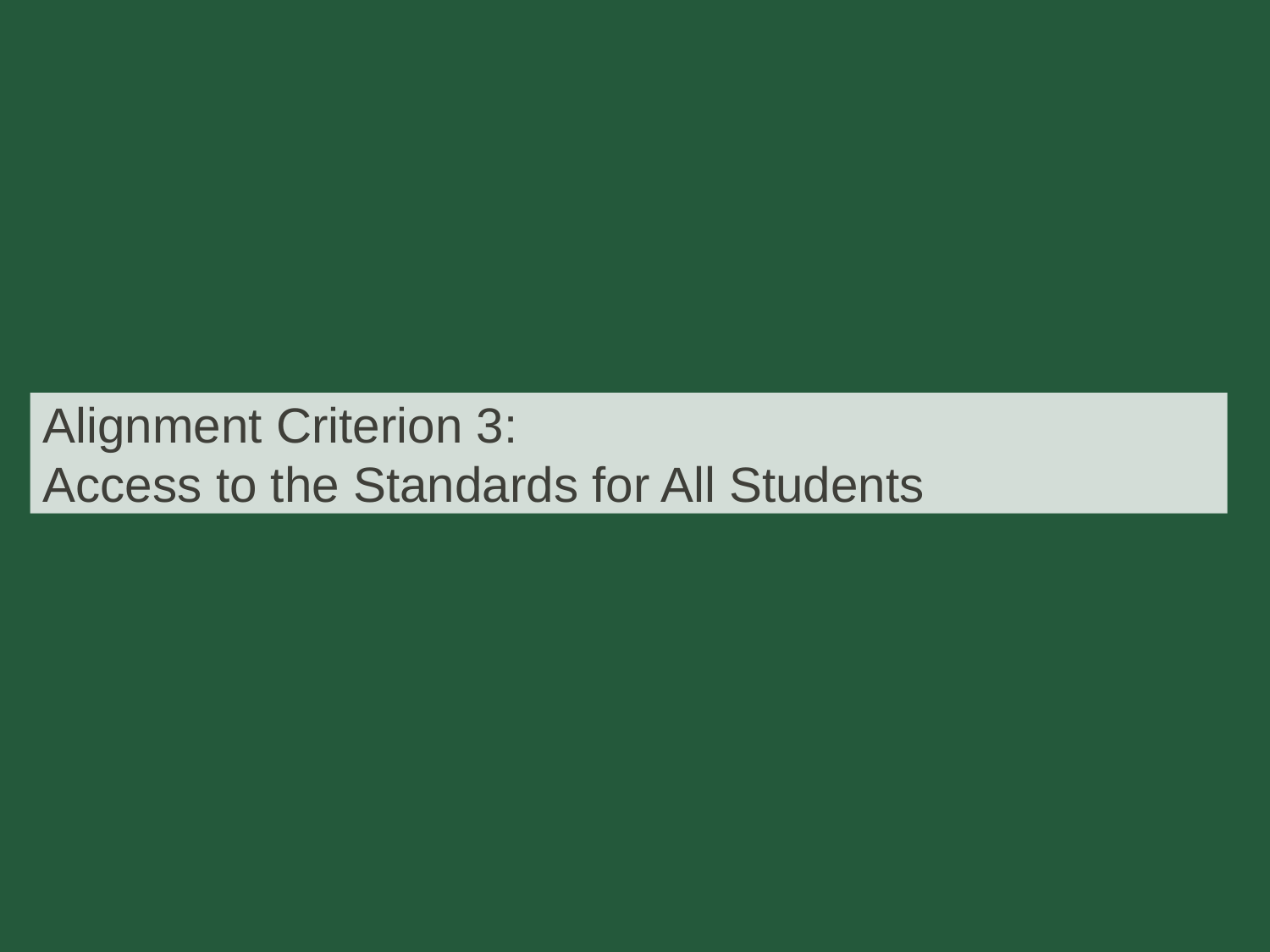

# Alignment Criterion 3: Access to the Standards for All Students